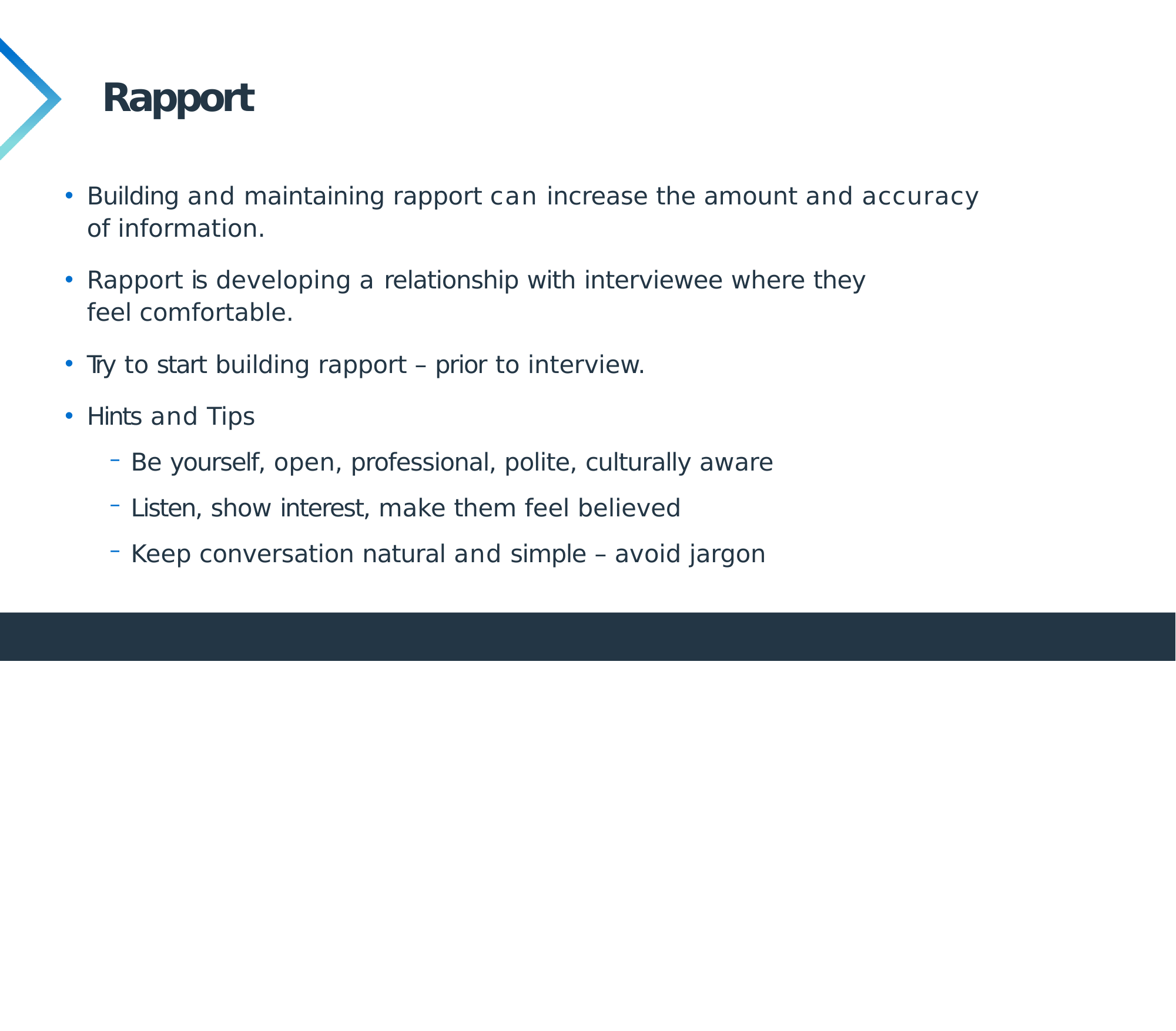

# Rapport
Building and maintaining rapport can increase the amount and accuracy of information.
Rapport is developing a relationship with interviewee where they feel comfortable.
Try to start building rapport – prior to interview.
Hints and Tips
Be yourself, open, professional, polite, culturally aware
Listen, show interest, make them feel believed
Keep conversation natural and simple – avoid jargon